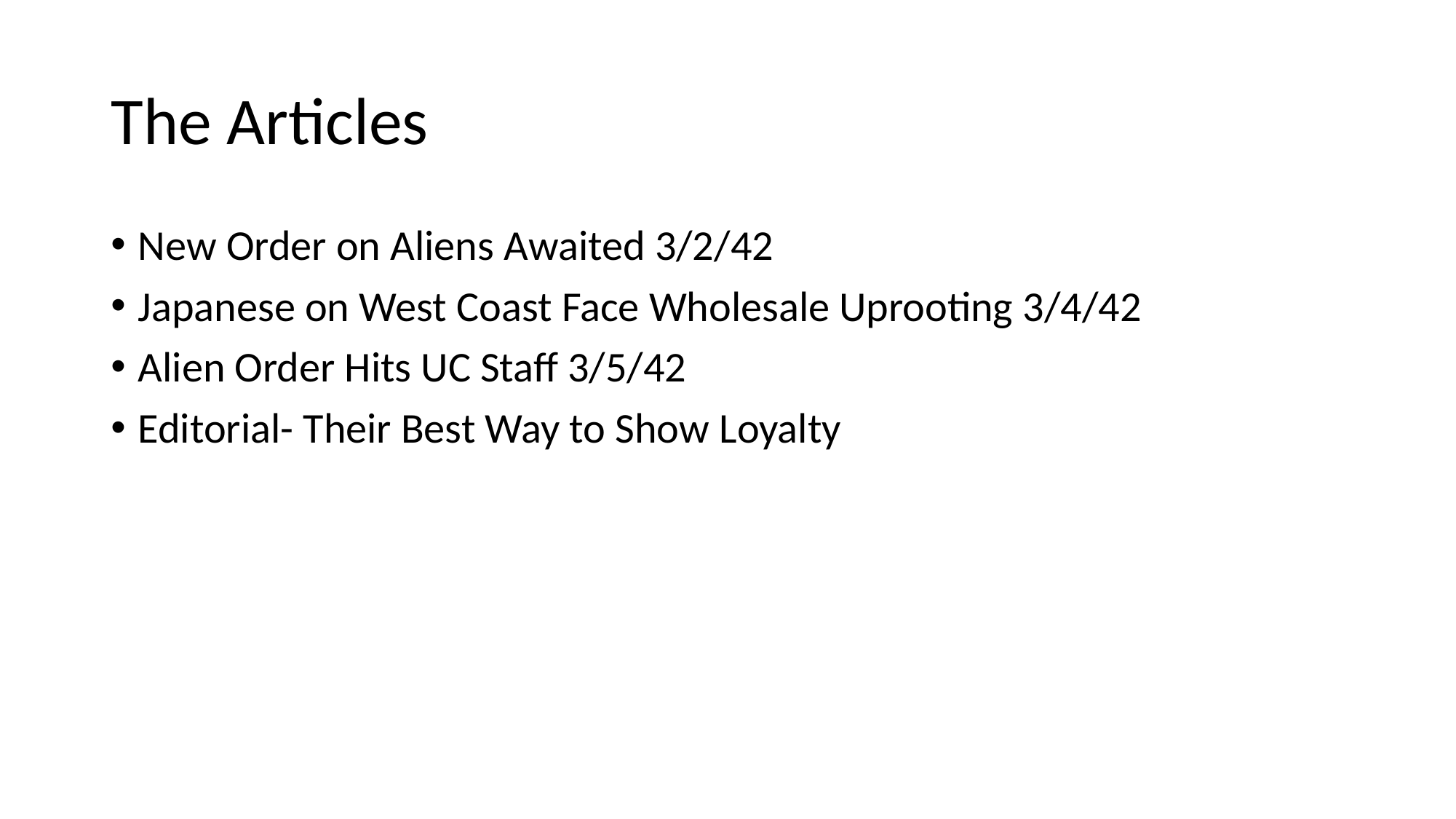

# The Articles
New Order on Aliens Awaited 3/2/42
Japanese on West Coast Face Wholesale Uprooting 3/4/42
Alien Order Hits UC Staff 3/5/42
Editorial- Their Best Way to Show Loyalty